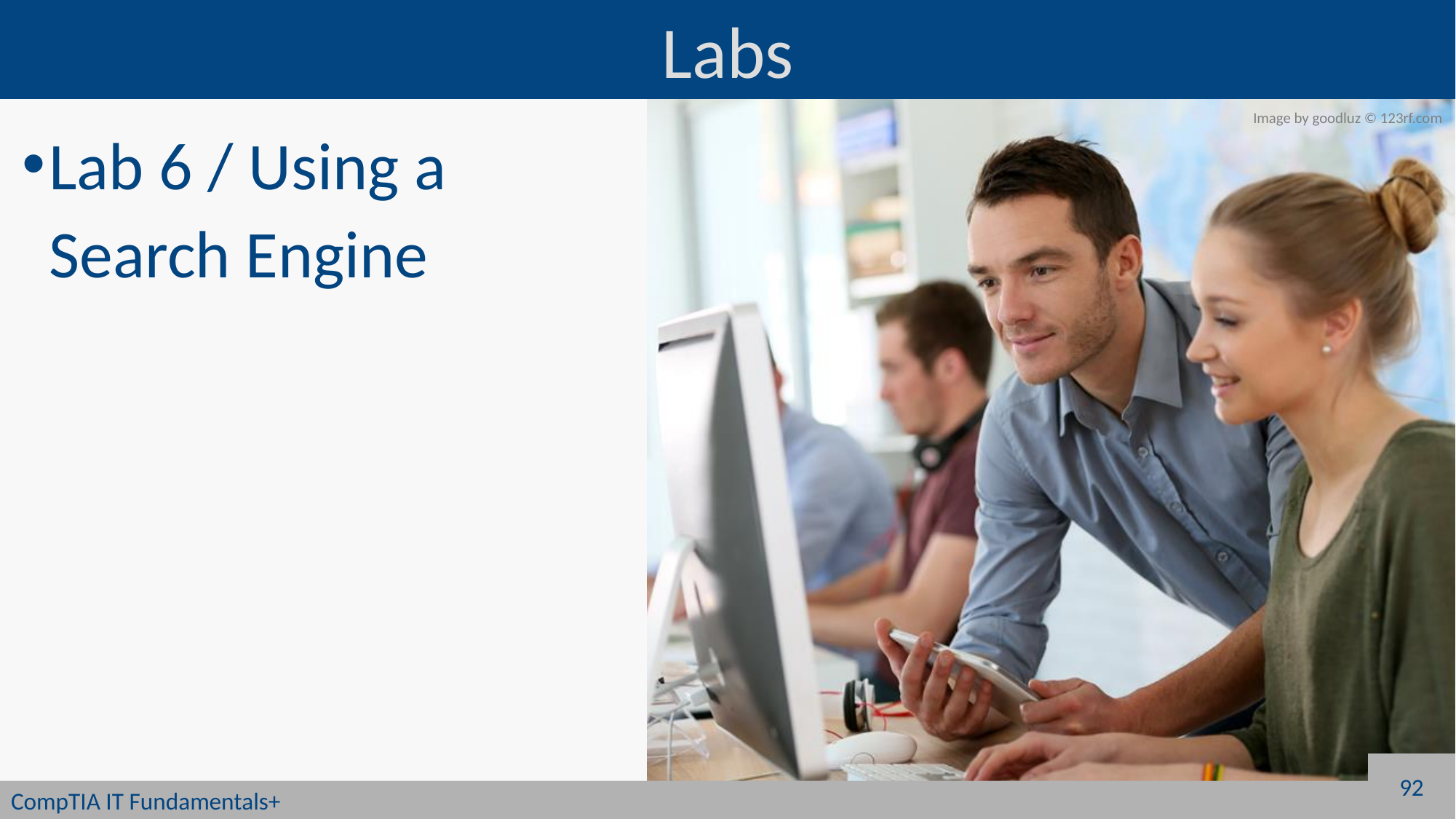

Lab 6 / Using a Search Engine
92
CompTIA IT Fundamentals+